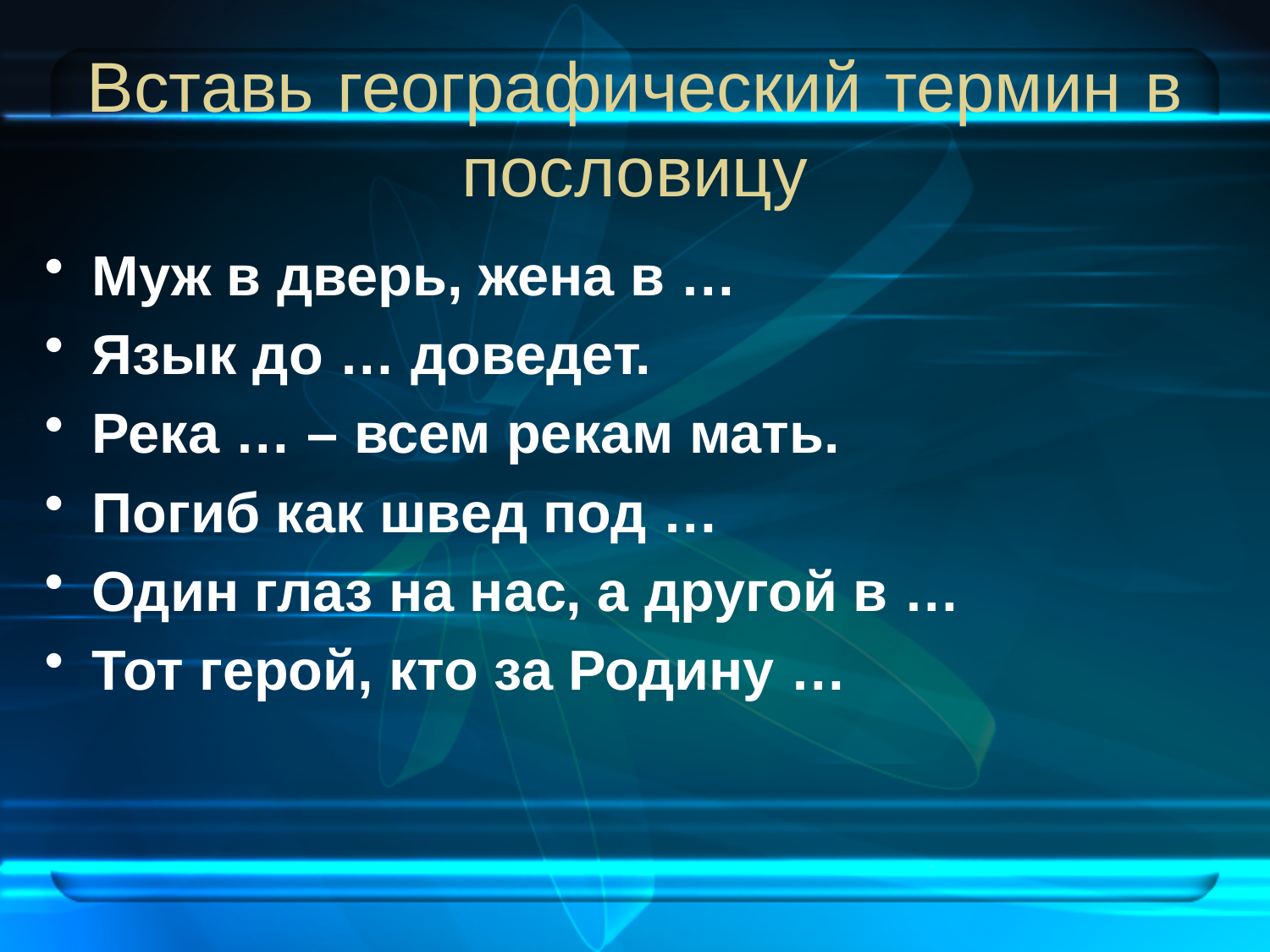

# Вставь географический термин в пословицу
Муж в дверь, жена в …
Язык до … доведет.
Река … – всем рекам мать.
Погиб как швед под …
Один глаз на нас, а другой в …
Тот герой, кто за Родину …